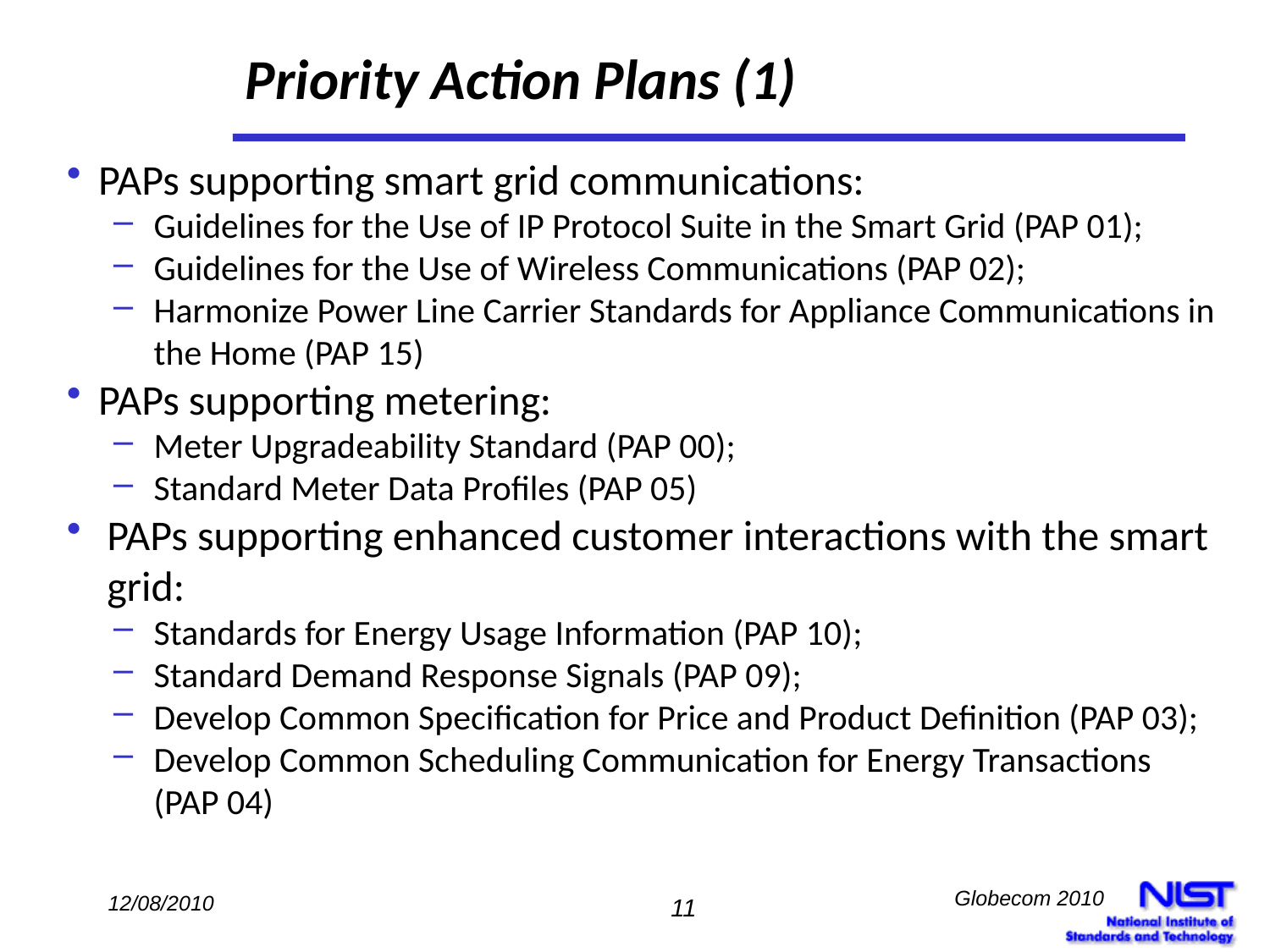

Priority Action Plans (1)
PAPs supporting smart grid communications:
Guidelines for the Use of IP Protocol Suite in the Smart Grid (PAP 01);
Guidelines for the Use of Wireless Communications (PAP 02);
Harmonize Power Line Carrier Standards for Appliance Communications in the Home (PAP 15)
PAPs supporting metering:
Meter Upgradeability Standard (PAP 00);
Standard Meter Data Profiles (PAP 05)
PAPs supporting enhanced customer interactions with the smart grid:
Standards for Energy Usage Information (PAP 10);
Standard Demand Response Signals (PAP 09);
Develop Common Specification for Price and Product Definition (PAP 03);
Develop Common Scheduling Communication for Energy Transactions (PAP 04)
Globecom 2010
12/08/2010
11